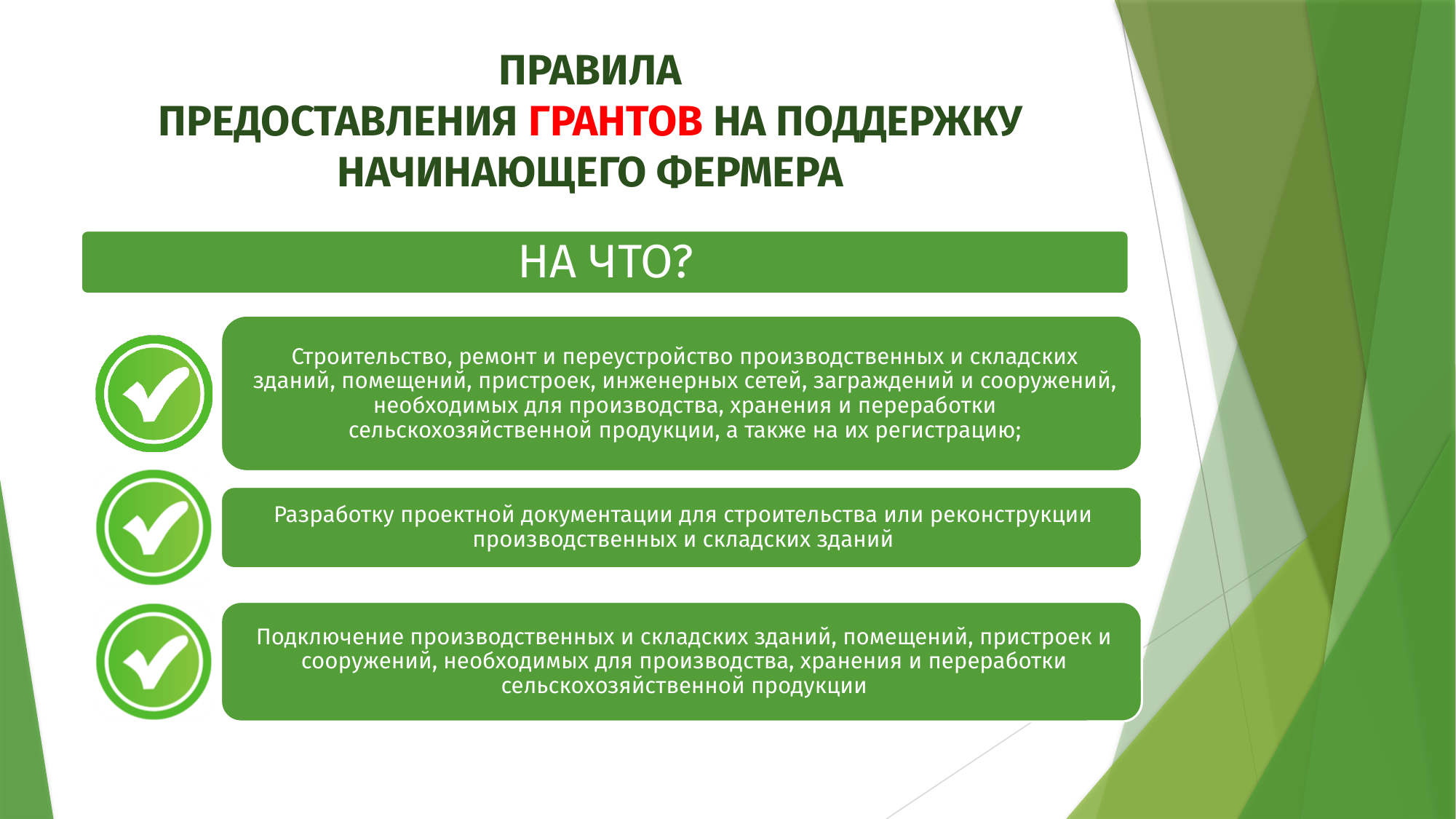

# ПРАВИЛА ПРЕДОСТАВЛЕНИЯ ГРАНТОВ НА ПОДДЕРЖКУ НАЧИНАЮЩЕГО ФЕРМЕРА
НА ЧТО?
Строительство, ремонт и переустройство производственных и складских зданий, помещений, пристроек, инженерных сетей, заграждений и сооружений, необходимых для производства, хранения и переработки сельскохозяйственной продукции, а также на их регистрацию;
Разработку проектной документации для строительства или реконструкции производственных и складских зданий
Подключение производственных и складских зданий, помещений, пристроек и сооружений, необходимых для производства, хранения и переработки сельскохозяйственной продукции